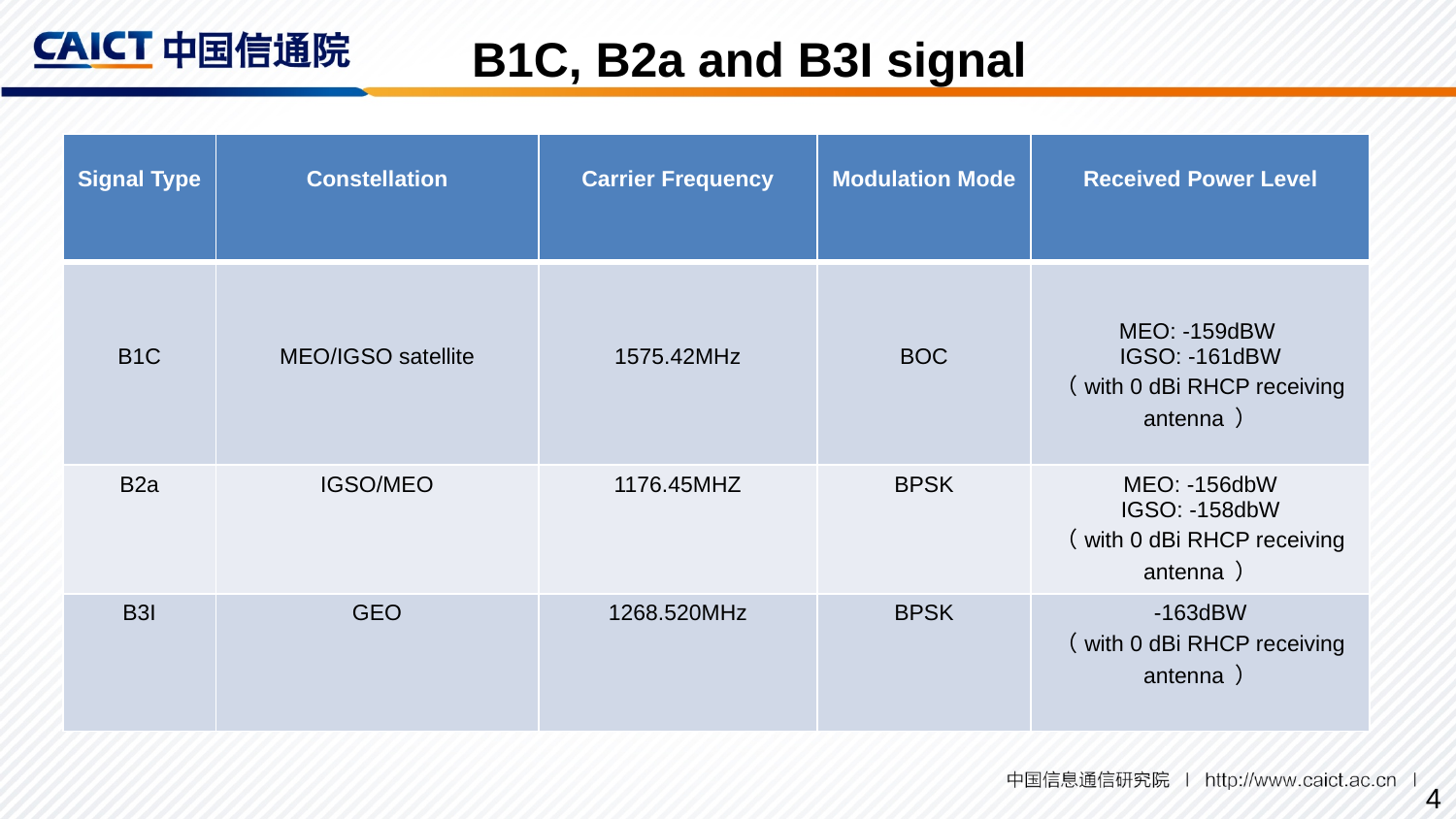

B1C, B2a and B3I signal
| Signal Type | Constellation | Carrier Frequency | Modulation Mode | Received Power Level |
| --- | --- | --- | --- | --- |
| B1C | MEO/IGSO satellite | 1575.42MHz | BOC | MEO: -159dBW IGSO: -161dBW （with 0 dBi RHCP receiving antenna ） |
| B2a | IGSO/MEO | 1176.45MHZ | BPSK | MEO: -156dbW IGSO: -158dbW （with 0 dBi RHCP receiving antenna ） |
| B3I | GEO | 1268.520MHz | BPSK | -163dBW （with 0 dBi RHCP receiving antenna ） |